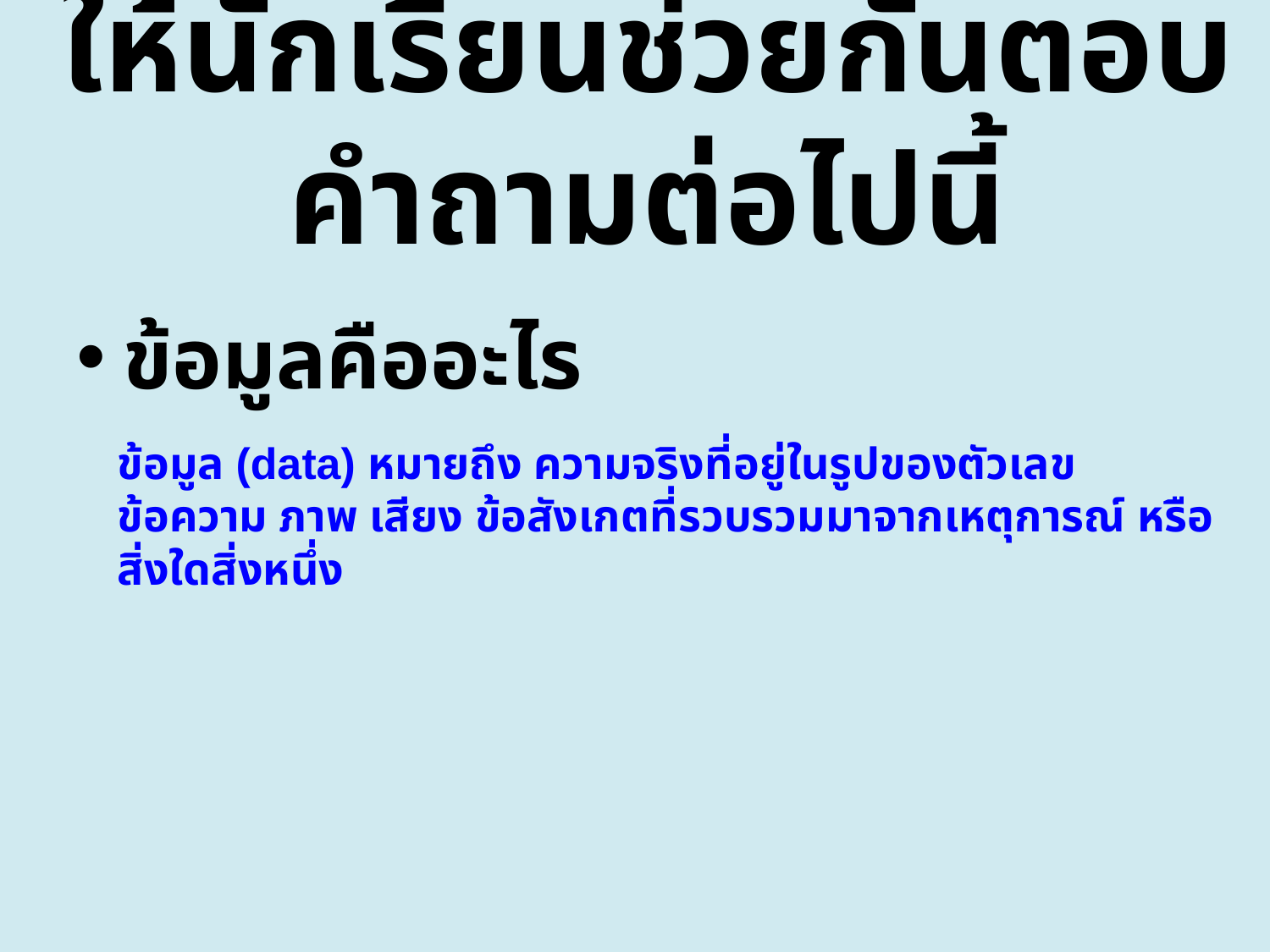

# ให้นักเรียนช่วยกันตอบคำถามต่อไปนี้
ข้อมูลคืออะไร

ข้อมูล (data) หมายถึง ความจริงที่อยู่ในรูปของตัวเลข ข้อความ ภาพ เสียง ข้อสังเกตที่รวบรวมมาจากเหตุการณ์ หรือสิ่งใดสิ่งหนึ่ง